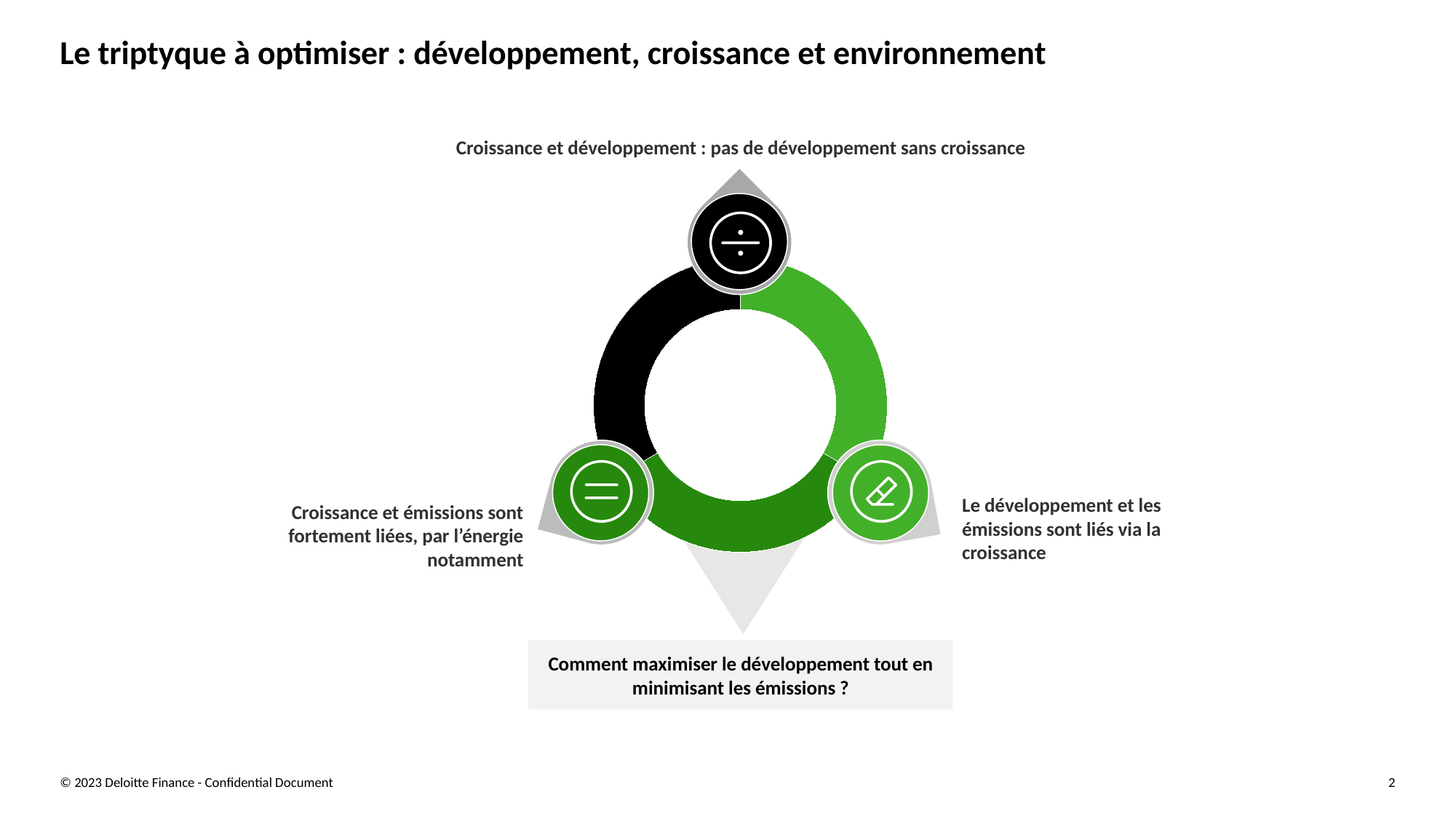

# Le triptyque à optimiser : développement, croissance et environnement
Croissance et développement : pas de développement sans croissance

Le développement et les émissions sont liés via la croissance
Croissance et émissions sont fortement liées, par l’énergie notamment

Comment maximiser le développement tout en minimisant les émissions ?
© 2023 Deloitte Finance - Confidential Document
2